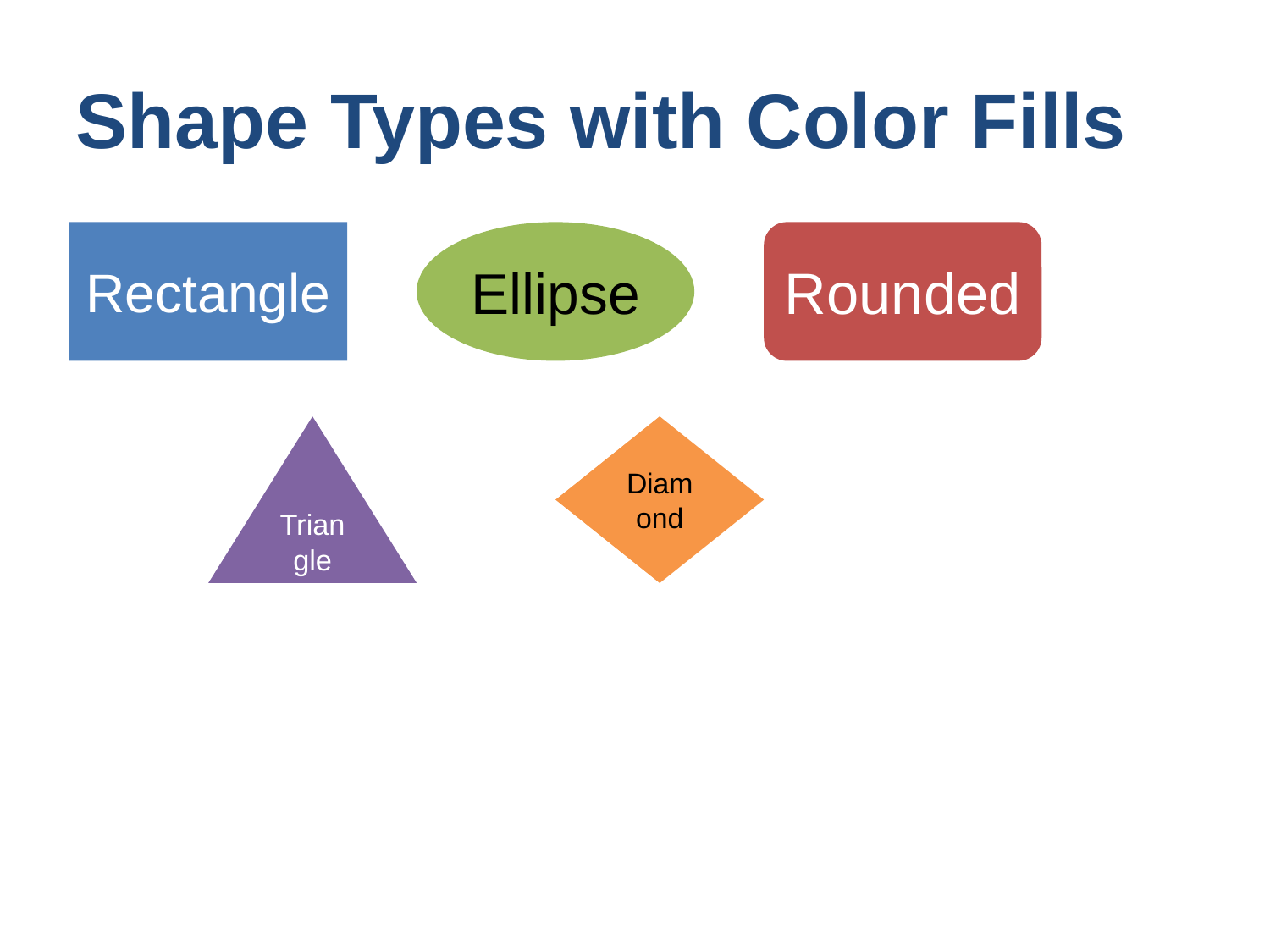

Shape Types with Color Fills
Rectangle
Ellipse
Rounded
Triangle
Diamond